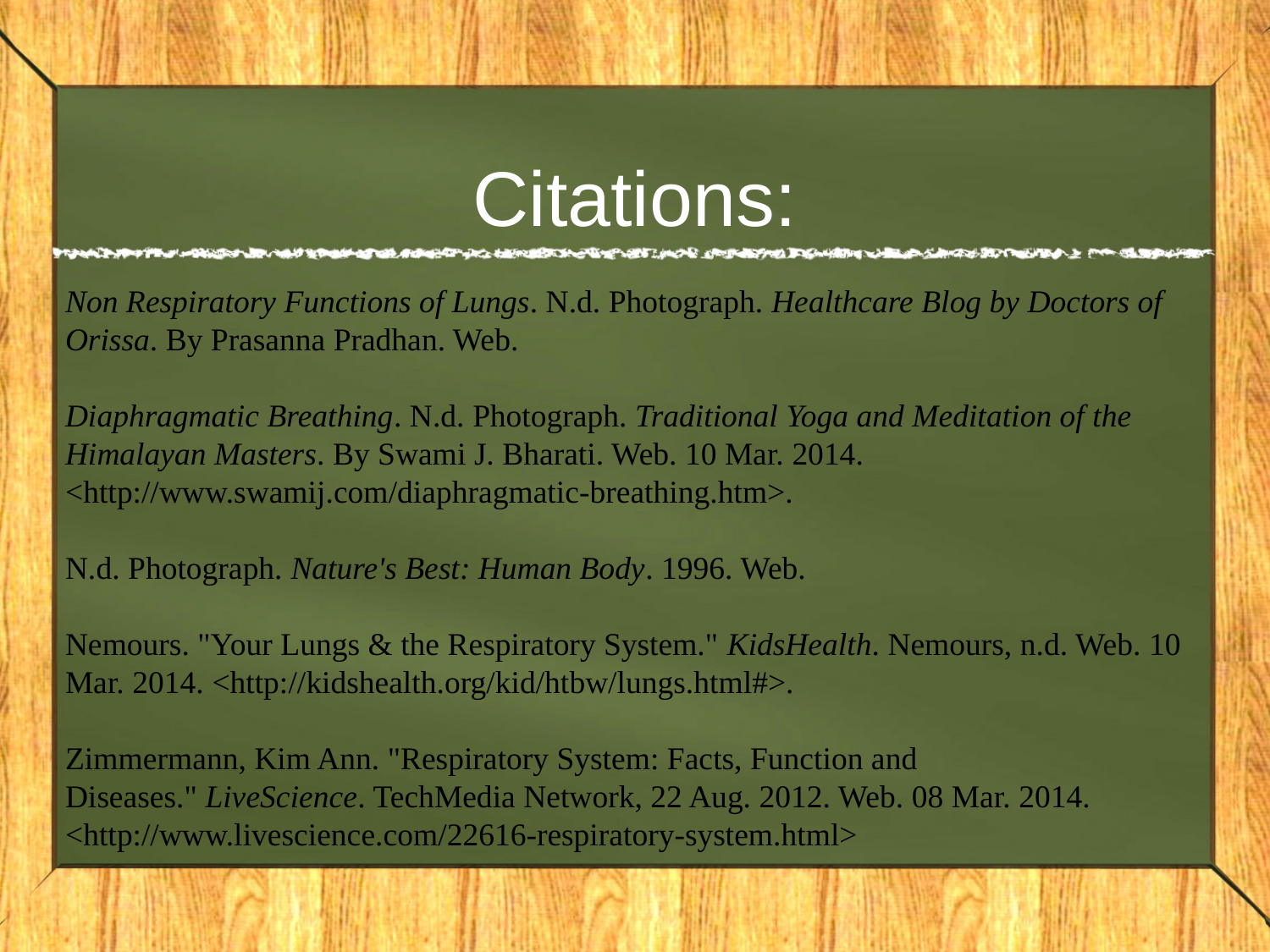

# Citations:
Non Respiratory Functions of Lungs. N.d. Photograph. Healthcare Blog by Doctors of Orissa. By Prasanna Pradhan. Web.

Diaphragmatic Breathing. N.d. Photograph. Traditional Yoga and Meditation of the Himalayan Masters. By Swami J. Bharati. Web. 10 Mar. 2014. <http://www.swamij.com/diaphragmatic-breathing.htm>.

N.d. Photograph. Nature's Best: Human Body. 1996. Web.

Nemours. "Your Lungs & the Respiratory System." KidsHealth. Nemours, n.d. Web. 10 Mar. 2014. <http://kidshealth.org/kid/htbw/lungs.html#>.

Zimmermann, Kim Ann. "Respiratory System: Facts, Function and Diseases." LiveScience. TechMedia Network, 22 Aug. 2012. Web. 08 Mar. 2014. <http://www.livescience.com/22616-respiratory-system.html>